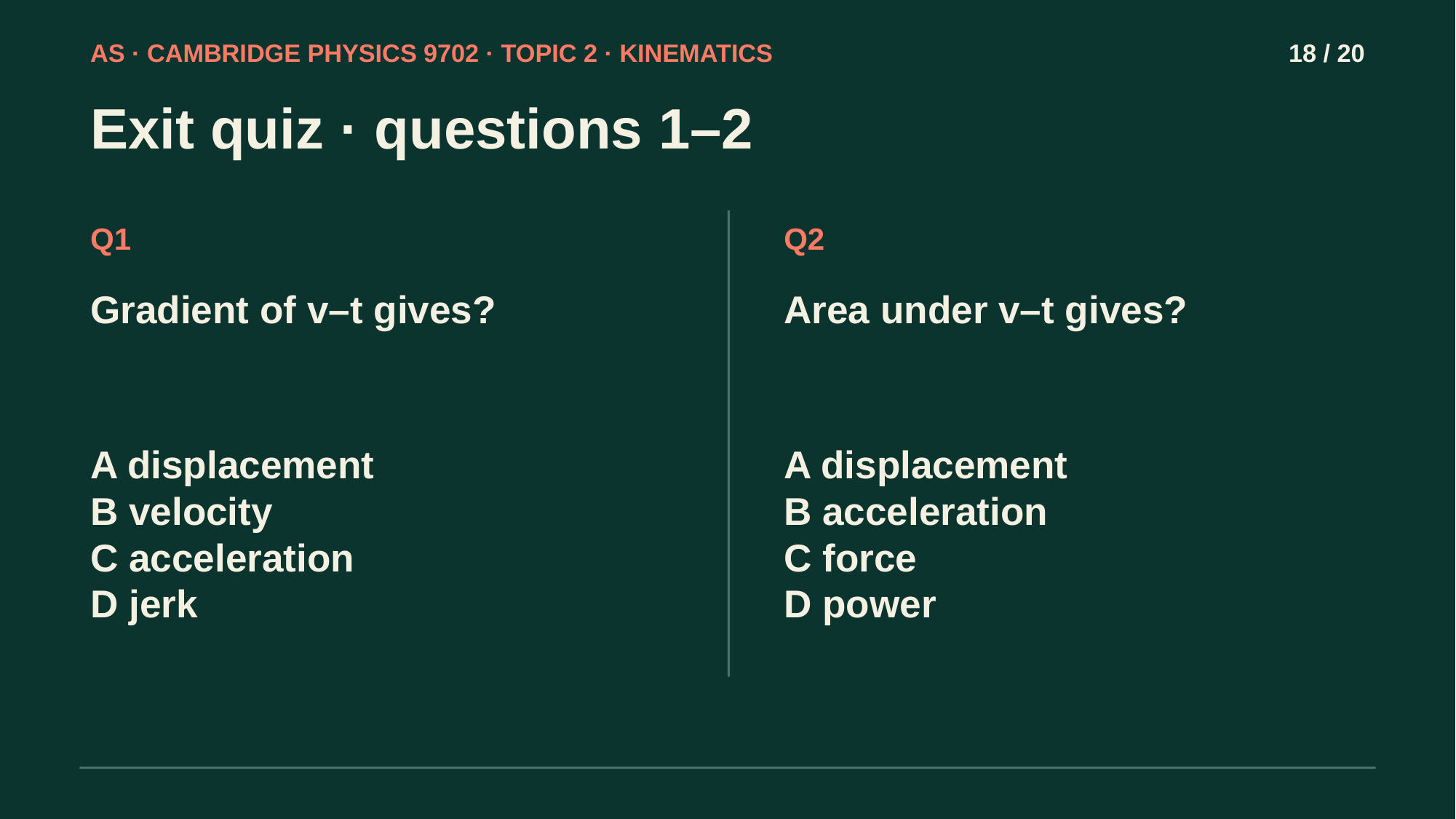

AS · CAMBRIDGE PHYSICS 9702 · TOPIC 2 · KINEMATICS
18 / 20
Exit quiz · questions 1–2

Q1
Q2
Gradient of v–t gives?
Area under v–t gives?
A displacement
B velocity
C acceleration
D jerk
A displacement
B acceleration
C force
D power